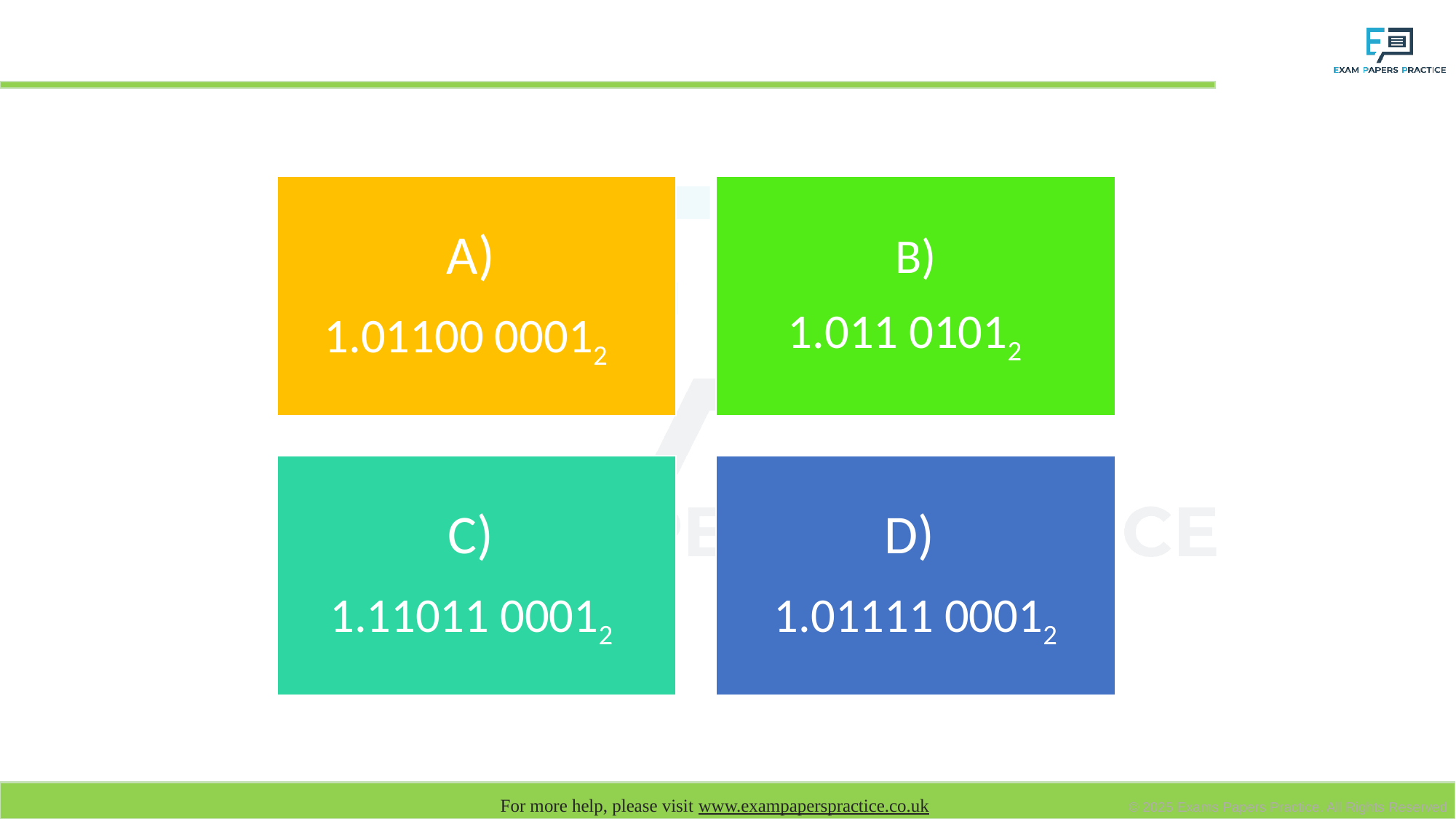

# What is 1.11011 00112  in normalised floating point?
A)
1.01100 00012
B)
1.011 01012
C)
1.11011 00012
D)
1.01111 00012